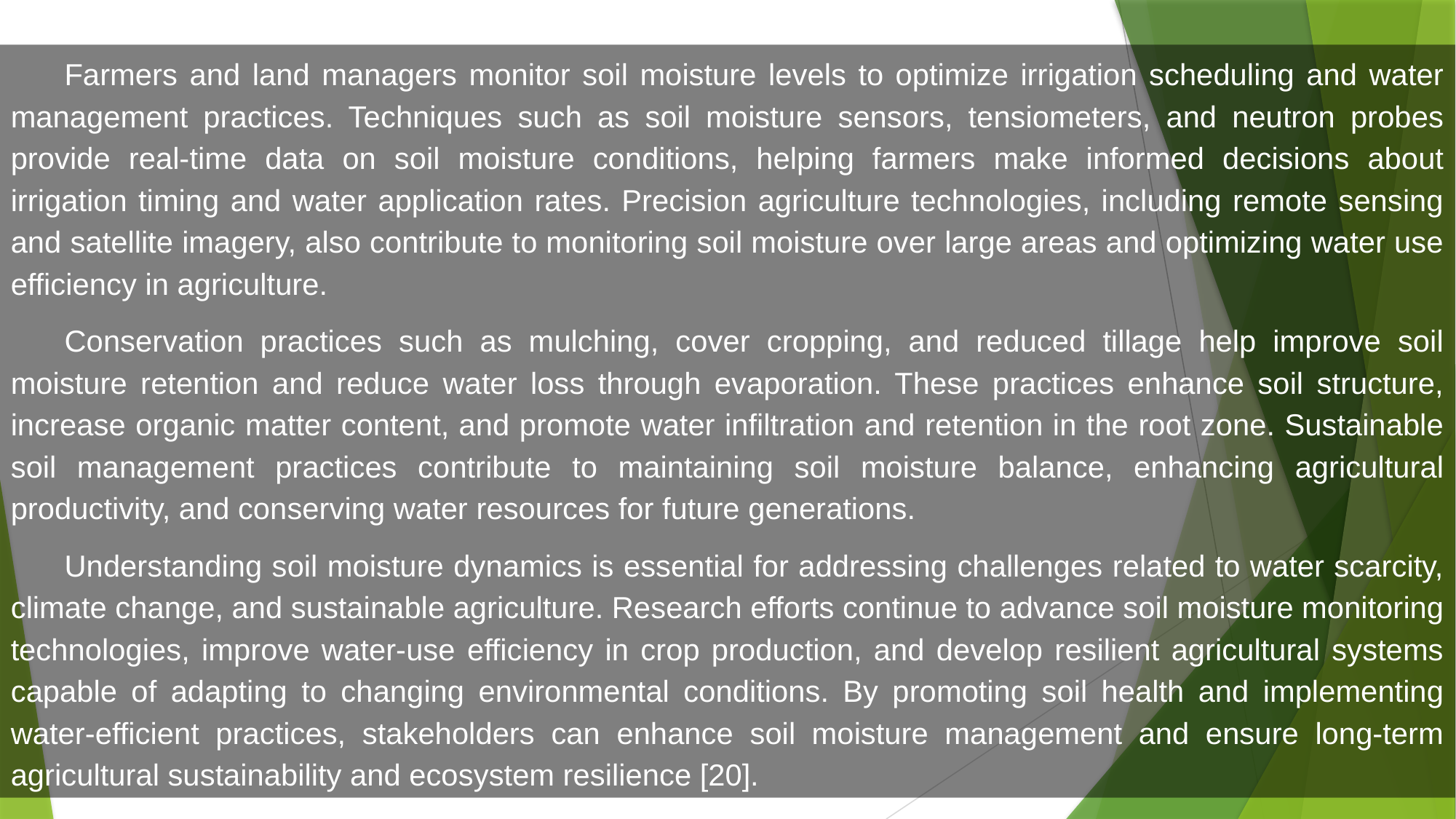

Farmers and land managers monitor soil moisture levels to optimize irrigation scheduling and water management practices. Techniques such as soil moisture sensors, tensiometers, and neutron probes provide real-time data on soil moisture conditions, helping farmers make informed decisions about irrigation timing and water application rates. Precision agriculture technologies, including remote sensing and satellite imagery, also contribute to monitoring soil moisture over large areas and optimizing water use efficiency in agriculture.
Conservation practices such as mulching, cover cropping, and reduced tillage help improve soil moisture retention and reduce water loss through evaporation. These practices enhance soil structure, increase organic matter content, and promote water infiltration and retention in the root zone. Sustainable soil management practices contribute to maintaining soil moisture balance, enhancing agricultural productivity, and conserving water resources for future generations.
Understanding soil moisture dynamics is essential for addressing challenges related to water scarcity, climate change, and sustainable agriculture. Research efforts continue to advance soil moisture monitoring technologies, improve water-use efficiency in crop production, and develop resilient agricultural systems capable of adapting to changing environmental conditions. By promoting soil health and implementing water-efficient practices, stakeholders can enhance soil moisture management and ensure long-term agricultural sustainability and ecosystem resilience [20].